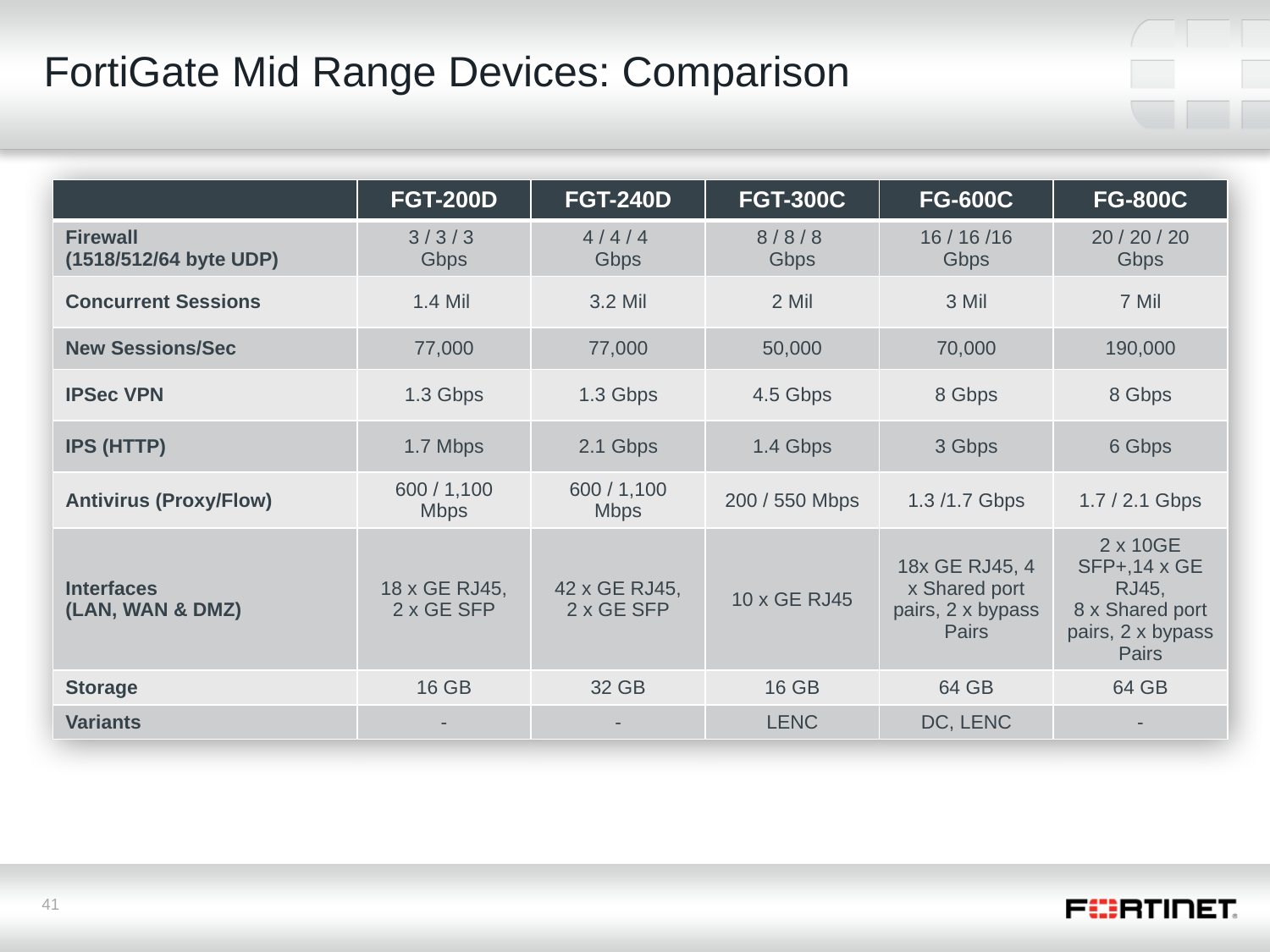

# FortiGate Mid Range Devices: Comparison
|  | FGT-200D | FGT-240D | FGT-300C | FG-600C | FG-800C |
| --- | --- | --- | --- | --- | --- |
| Firewall (1518/512/64 byte UDP) | 3 / 3 / 3 Gbps | 4 / 4 / 4 Gbps | 8 / 8 / 8 Gbps | 16 / 16 /16 Gbps | 20 / 20 / 20 Gbps |
| Concurrent Sessions | 1.4 Mil | 3.2 Mil | 2 Mil | 3 Mil | 7 Mil |
| New Sessions/Sec | 77,000 | 77,000 | 50,000 | 70,000 | 190,000 |
| IPSec VPN | 1.3 Gbps | 1.3 Gbps | 4.5 Gbps | 8 Gbps | 8 Gbps |
| IPS (HTTP) | 1.7 Mbps | 2.1 Gbps | 1.4 Gbps | 3 Gbps | 6 Gbps |
| Antivirus (Proxy/Flow) | 600 / 1,100 Mbps | 600 / 1,100 Mbps | 200 / 550 Mbps | 1.3 /1.7 Gbps | 1.7 / 2.1 Gbps |
| Interfaces (LAN, WAN & DMZ) | 18 x GE RJ45, 2 x GE SFP | 42 x GE RJ45, 2 x GE SFP | 10 x GE RJ45 | 18x GE RJ45, 4 x Shared port pairs, 2 x bypass Pairs | 2 x 10GE SFP+,14 x GE RJ45, 8 x Shared port pairs, 2 x bypass Pairs |
| Storage | 16 GB | 32 GB | 16 GB | 64 GB | 64 GB |
| Variants | - | - | LENC | DC, LENC | - |